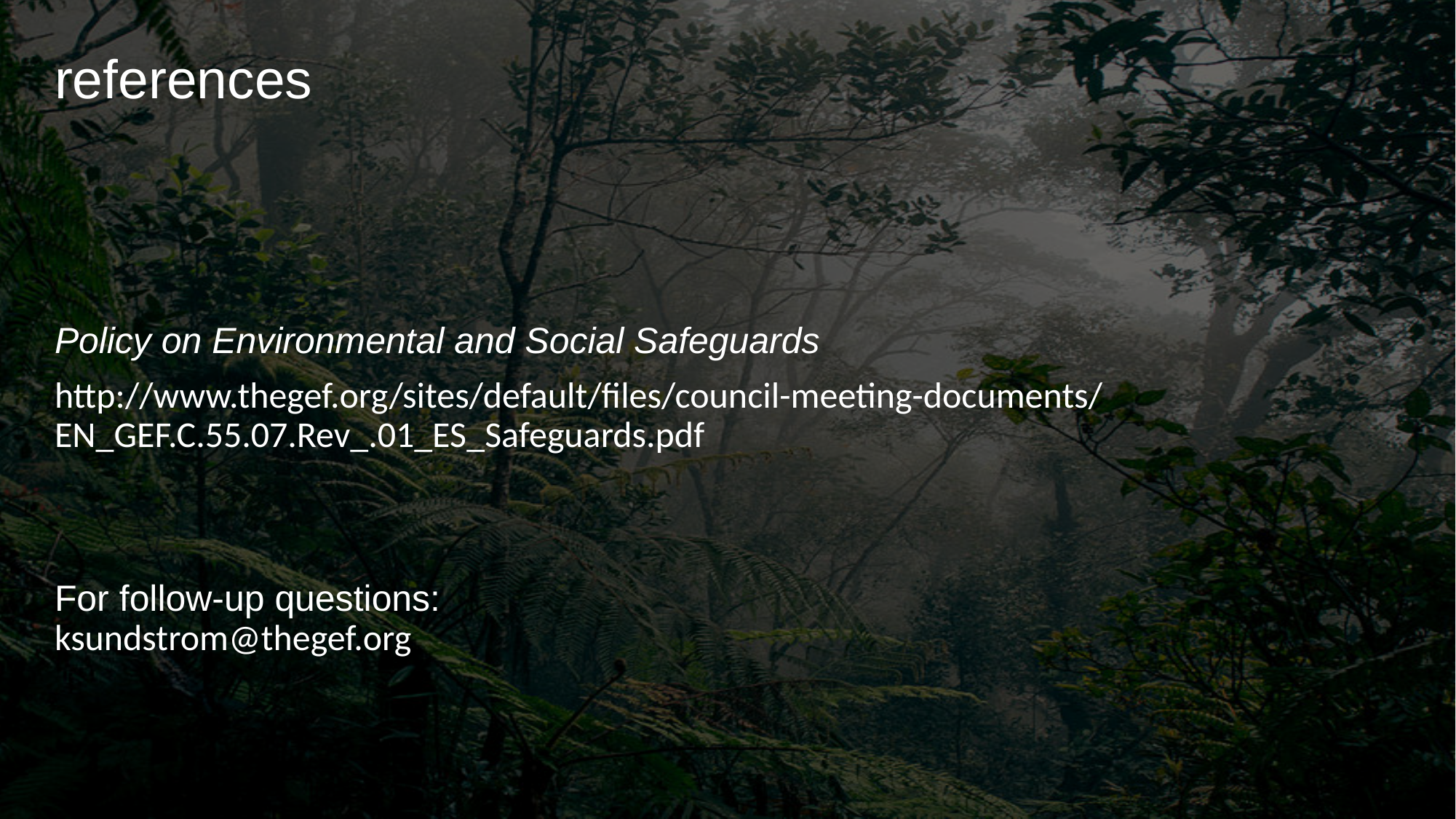

references
Policy on Environmental and Social Safeguards
http://www.thegef.org/sites/default/files/council-meeting-documents/EN_GEF.C.55.07.Rev_.01_ES_Safeguards.pdf

For follow-up questions:
ksundstrom@thegef.org